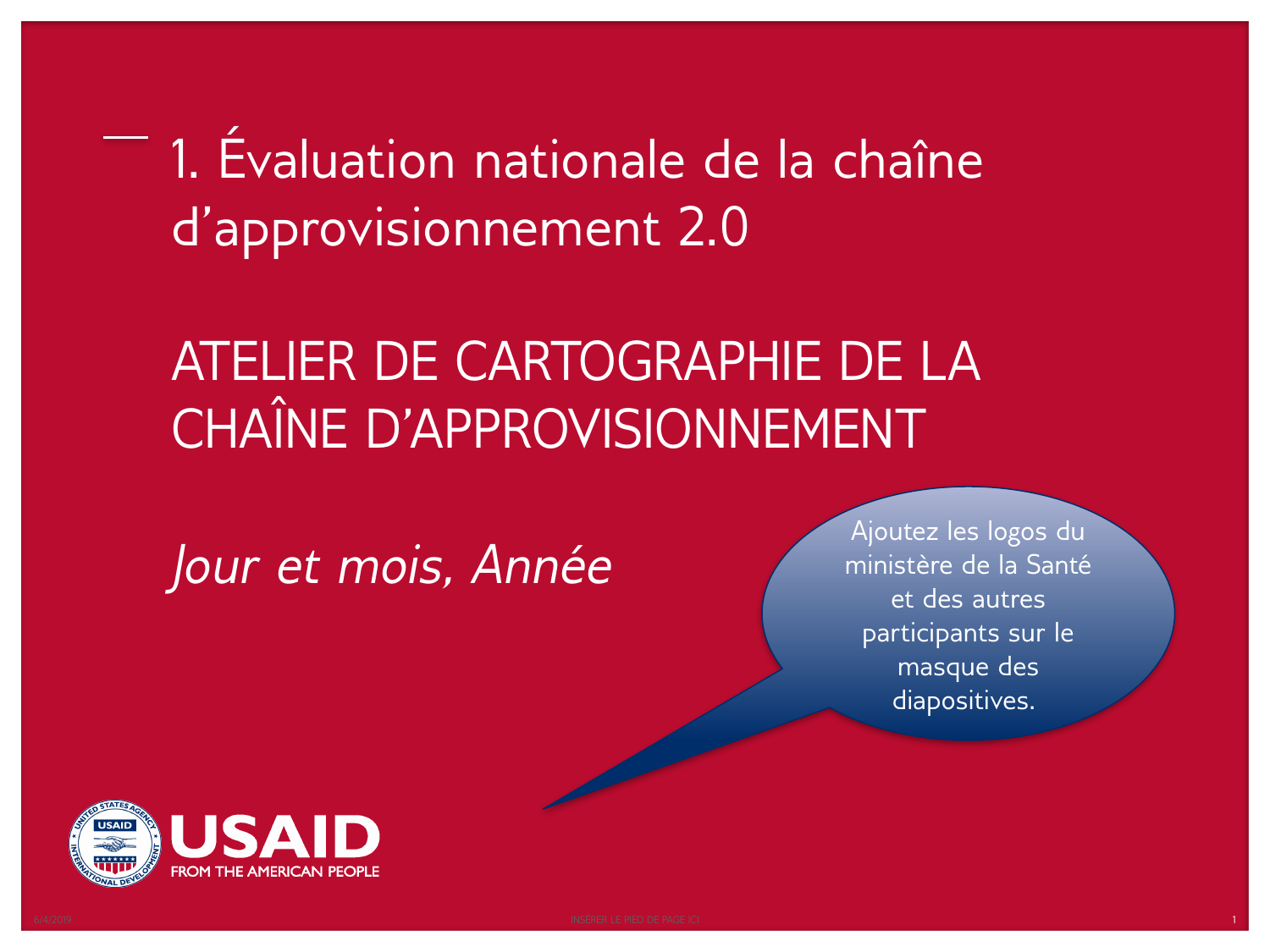

# 1. Évaluation nationale de la chaîne d’approvisionnement 2.0 ATELIER DE CARTOGRAPHIE DE LA CHAÎNE D’APPROVISIONNEMENT Jour et mois, Année
Ajoutez les logos du ministère de la Santé et des autres participants sur le masque des diapositives.
6/4/2019
INSÉRER LE PIED DE PAGE ICI
1